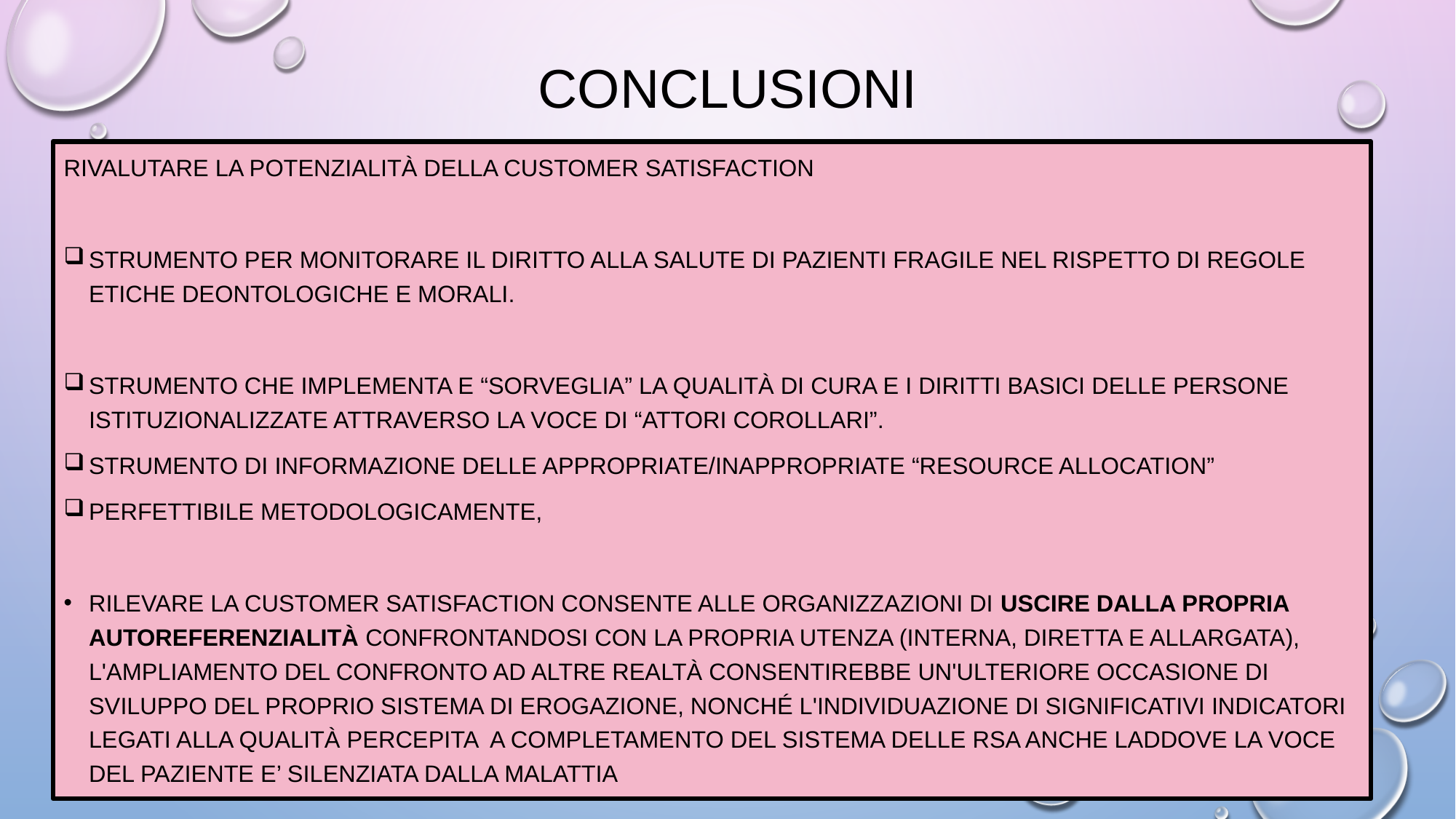

# ConclusionI
Rivalutare la potenzialità della customer satisfaction

strumento per monitorare il diritto alla salute di pazienti fragile nel rispetto di regole etiche deontologiche e morali.

Strumento che implementa e “sorveglia” la qualità di cura e I diritti basici delle persone istituzionalizzate attraverso la voce di “attori corollari”.
Strumento di informazione delle appropriate/inappropriate “resource allocation”
Perfettibile metodologicamente,

rilevare la customer satisfaction consente alle organizzazioni di uscire dalla propria autoreferenzialità confrontandosi con la propria utenza (interna, diretta e allargata), l'ampliamento del confronto ad altre realtà consentirebbe un'ulteriore occasione di sviluppo del proprio sistema di erogazione, nonché l'individuazione di significativi indicatori legati alla qualità percepita  a completamento del sistema delle RSA anche laddove la voce del paziente e’ silenziata dalla malattia